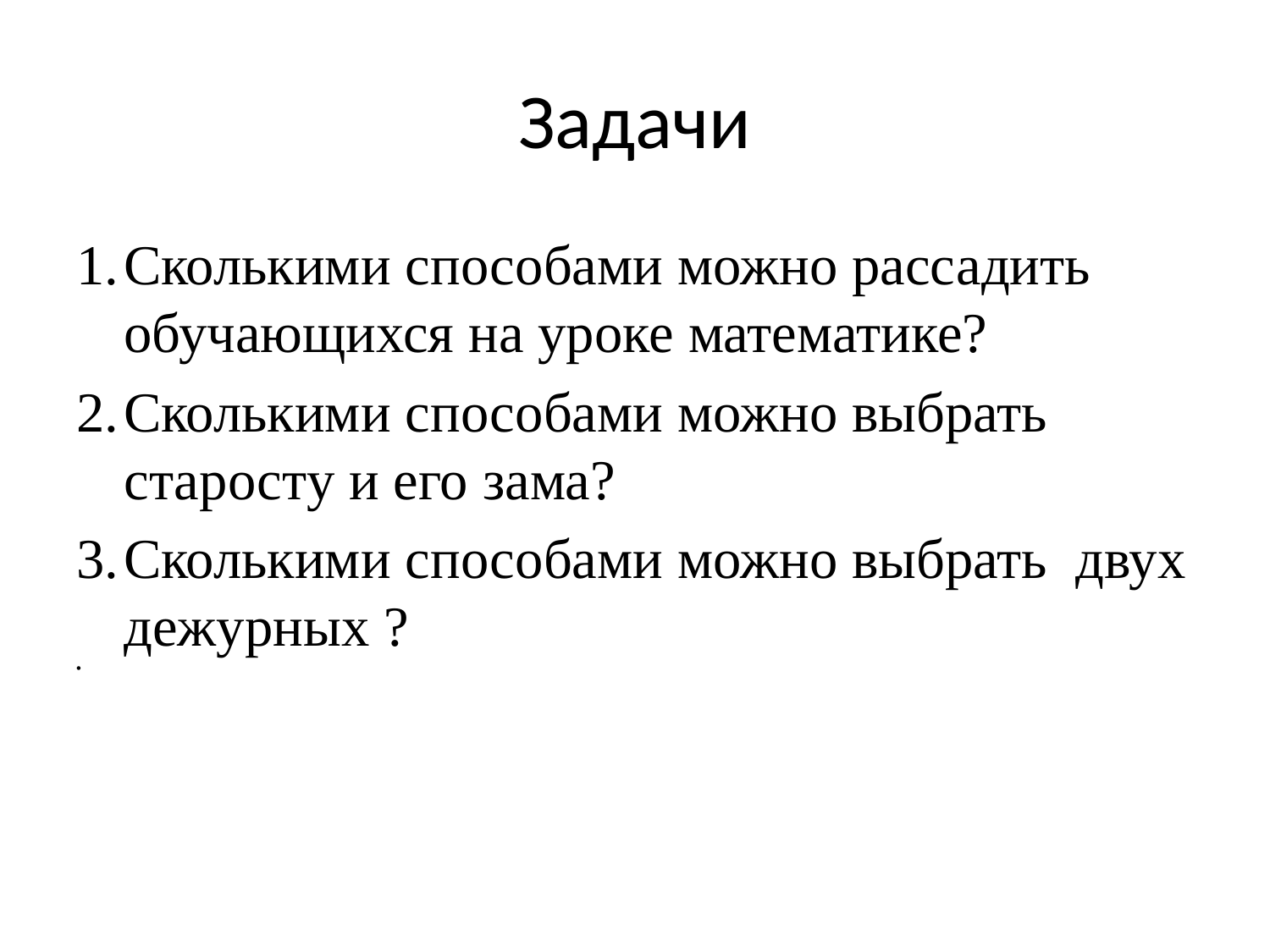

# Задачи
Сколькими способами можно рассадить обучающихся на уроке математике?
Сколькими способами можно выбрать  старосту и его зама?
Сколькими способами можно выбрать  двух дежурных ?